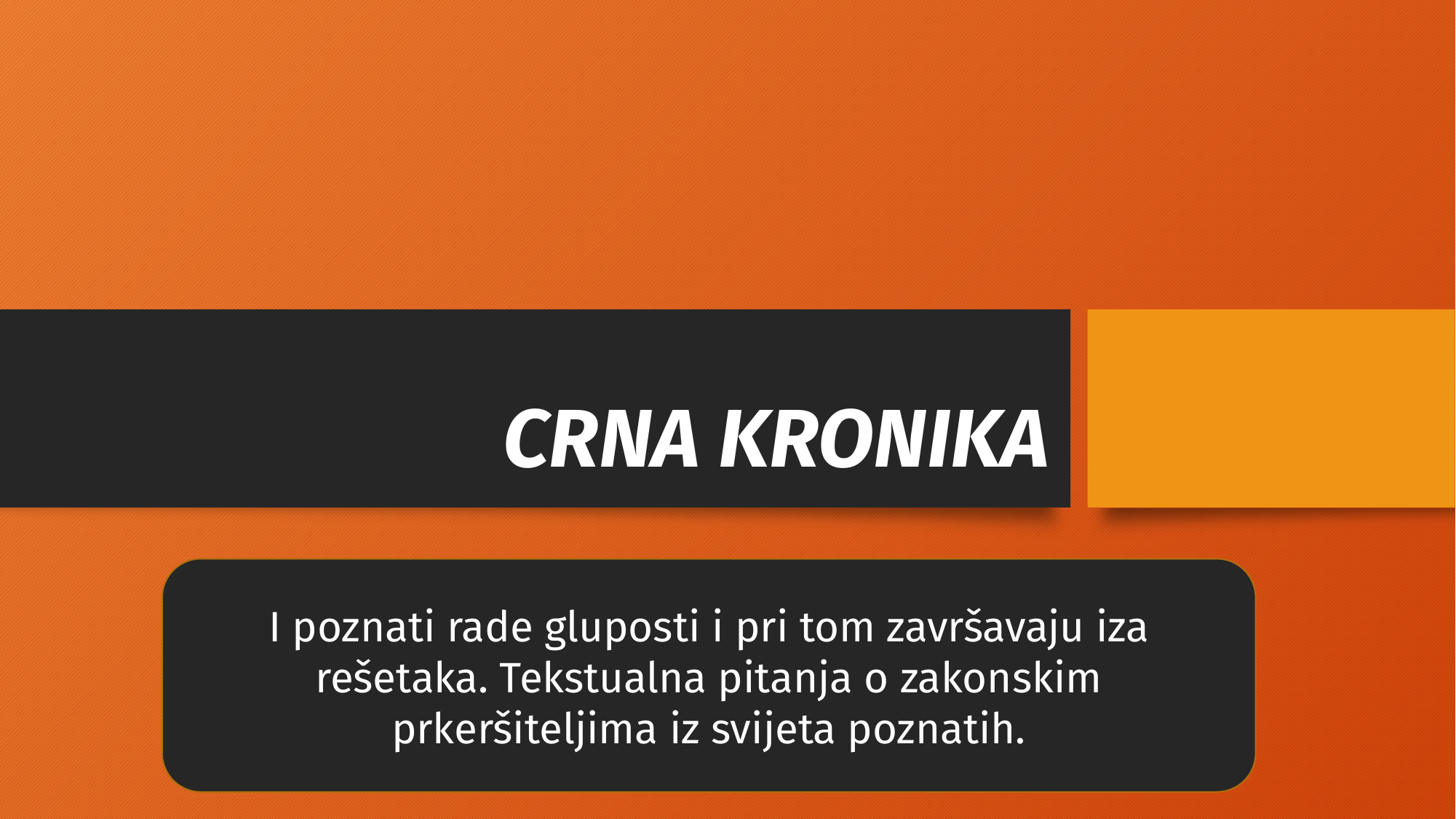

# CRNA KRONIKA
I poznati rade gluposti i pri tom završavaju iza rešetaka. Tekstualna pitanja o zakonskim prkeršiteljima iz svijeta poznatih.